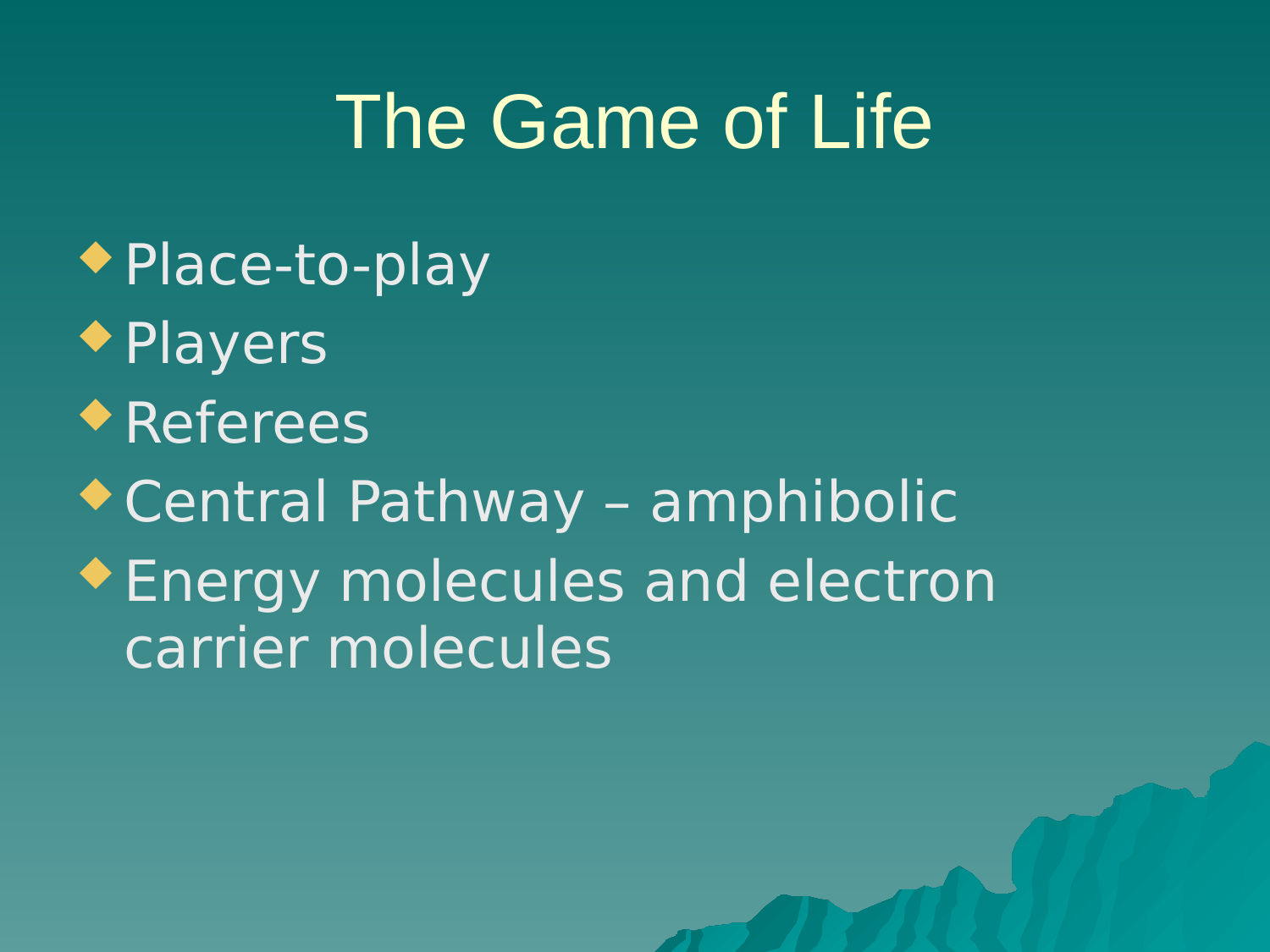

# The Game of Life
Place-to-play
Players
Referees
Central Pathway – amphibolic
Energy molecules and electron carrier molecules